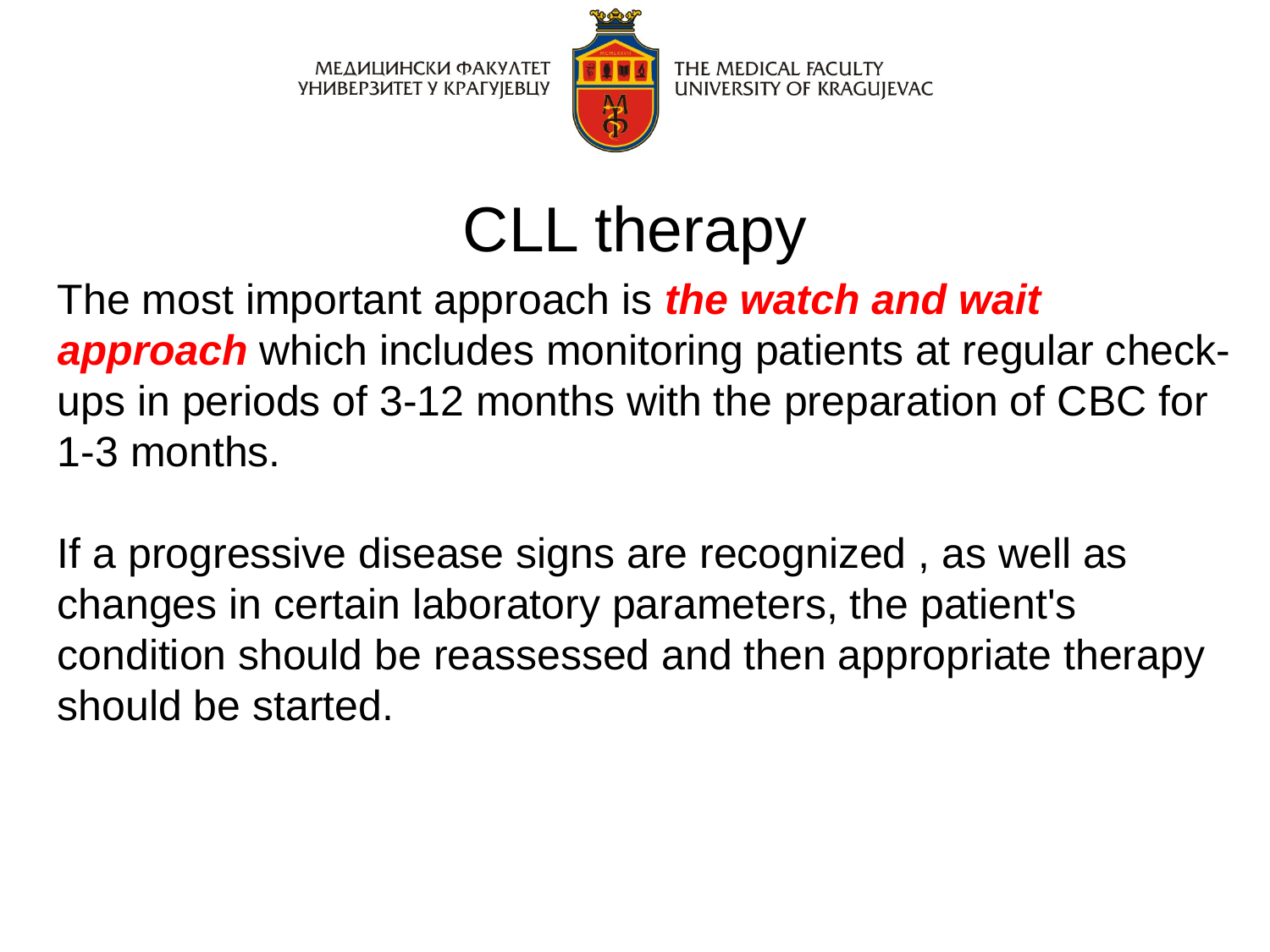

# CLL therapy
The most important approach is the watch and wait approach which includes monitoring patients at regular check-ups in periods of 3-12 months with the preparation of CBC for 1-3 months.

If a progressive disease signs are recognized , as well as changes in certain laboratory parameters, the patient's condition should be reassessed and then appropriate therapy should be started.